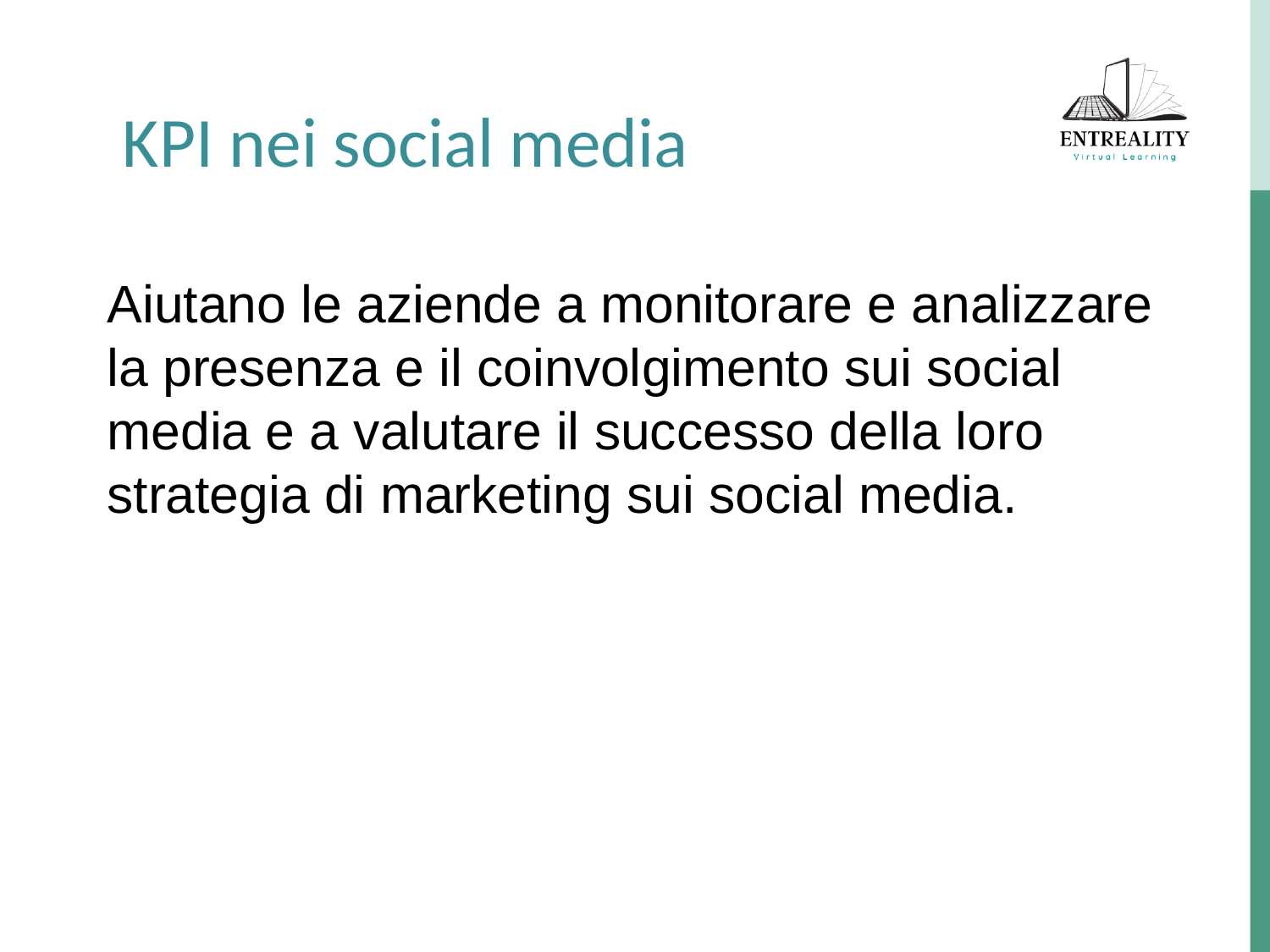

KPI nei social media
Aiutano le aziende a monitorare e analizzare la presenza e il coinvolgimento sui social media e a valutare il successo della loro strategia di marketing sui social media.